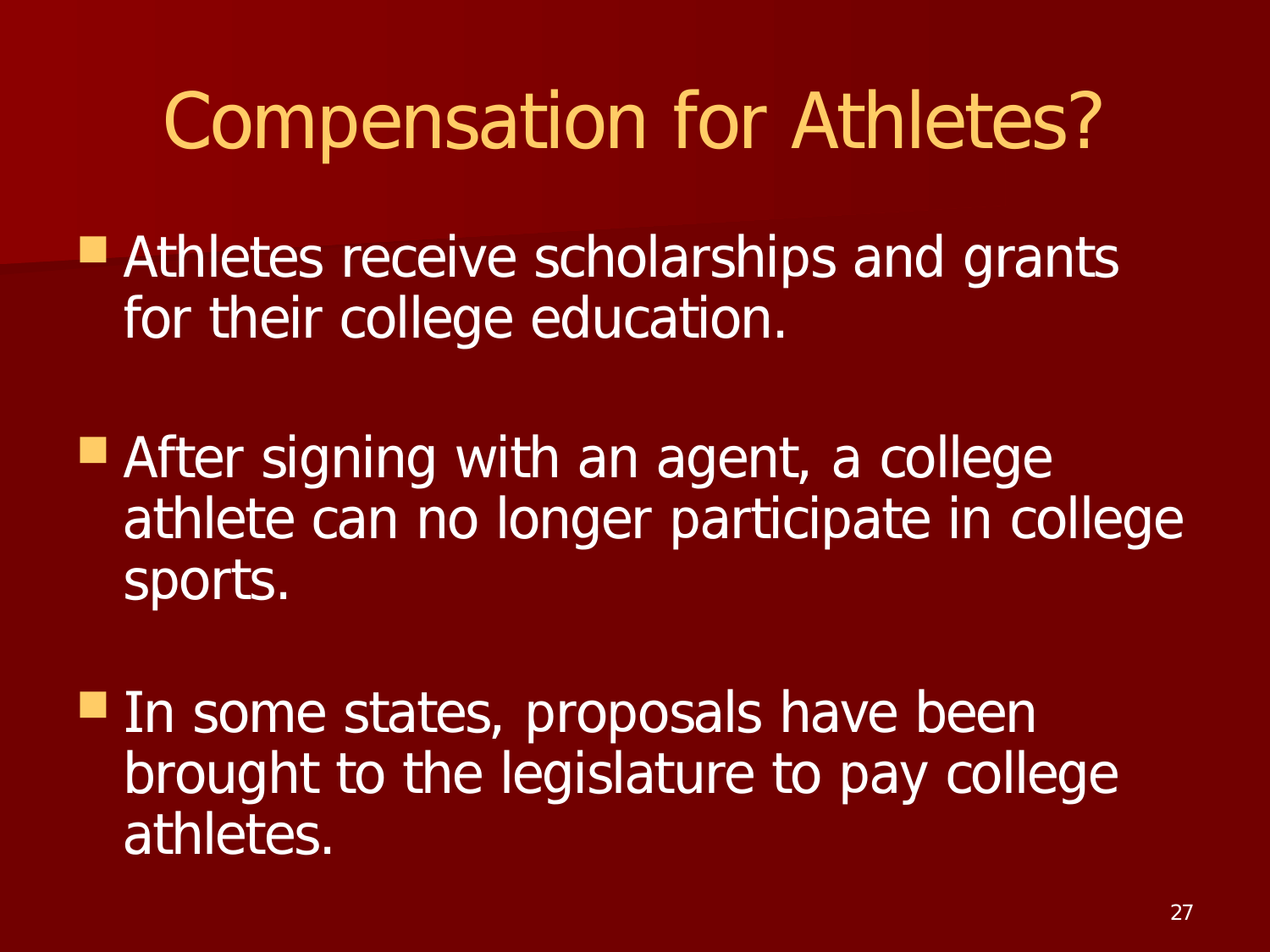

# Compensation for Athletes?
Athletes receive scholarships and grants for their college education.
After signing with an agent, a college athlete can no longer participate in college sports.
In some states, proposals have been brought to the legislature to pay college athletes.
27